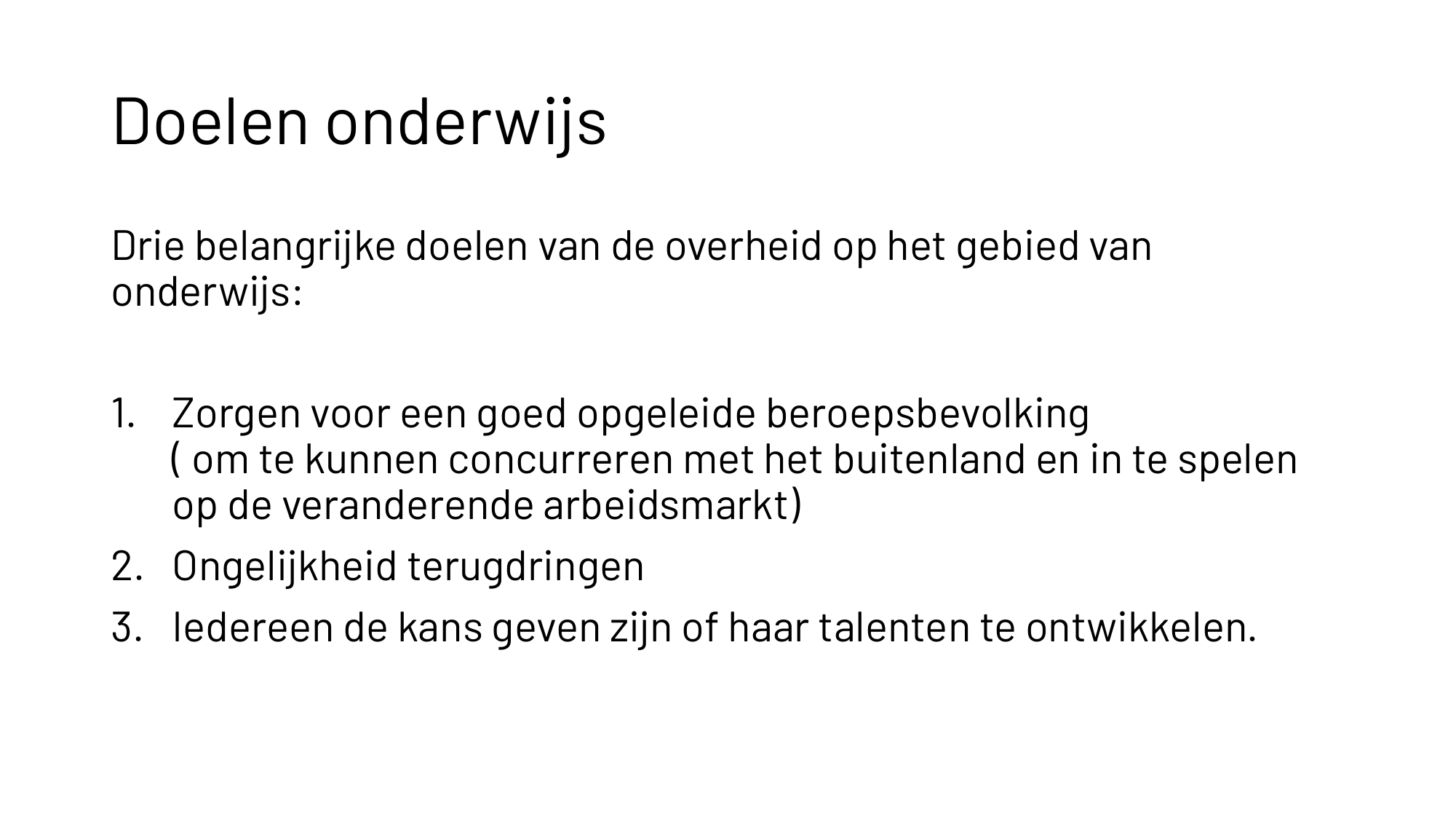

# Doelen onderwijs
Drie belangrijke doelen van de overheid op het gebied van onderwijs:

Zorgen voor een goed opgeleide beroepsbevolking
( om te kunnen concurreren met het buitenland en in te spelen op de veranderende arbeidsmarkt)
Ongelijkheid terugdringen
Iedereen de kans geven zijn of haar talenten te ontwikkelen.